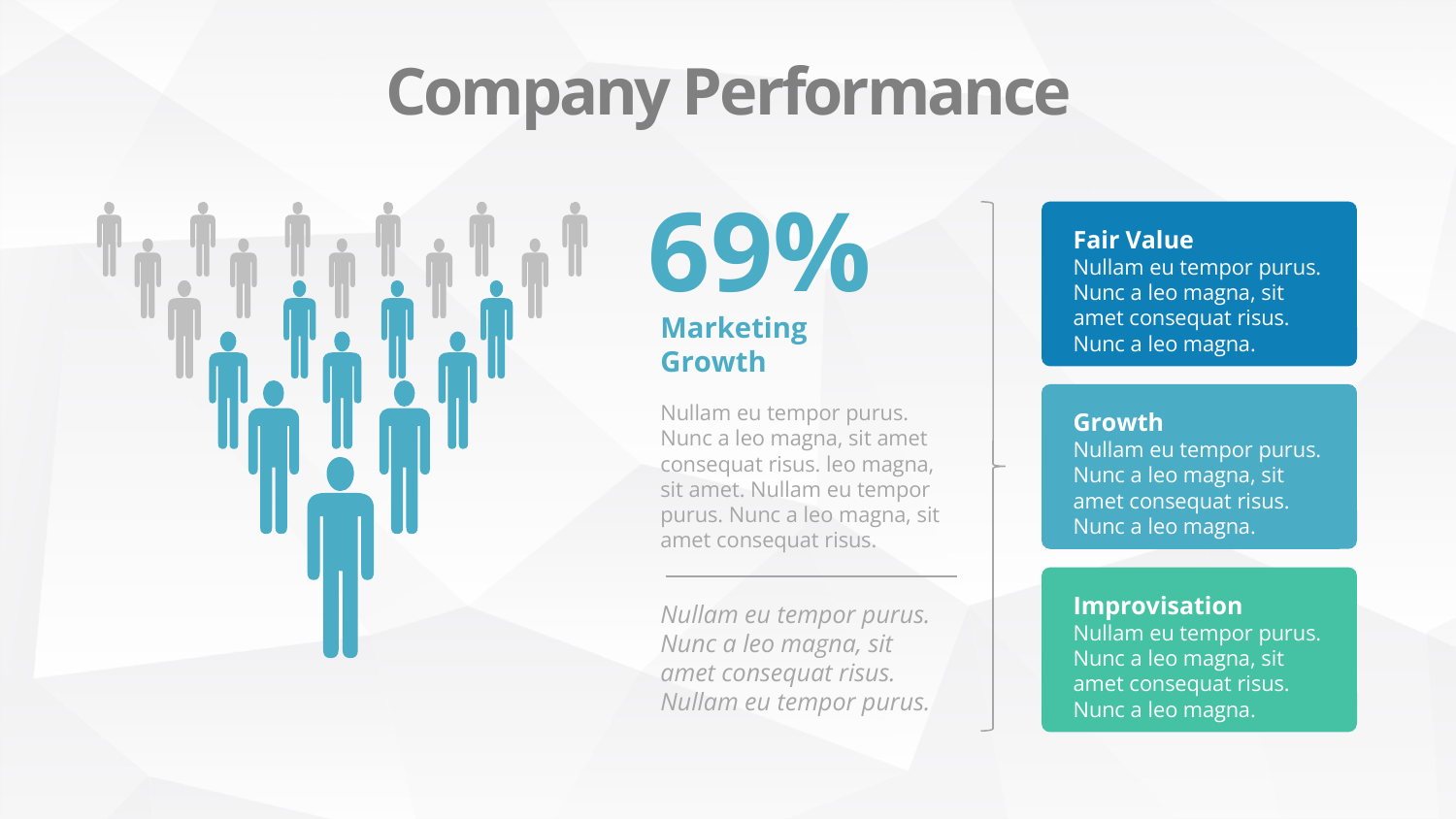

Company Performance
69%
Fair Value
Nullam eu tempor purus. Nunc a leo magna, sit amet consequat risus. Nunc a leo magna.

Marketing
Growth

Nullam eu tempor purus. Nunc a leo magna, sit amet consequat risus. leo magna, sit amet. Nullam eu tempor purus. Nunc a leo magna, sit amet consequat risus.

Growth
Nullam eu tempor purus. Nunc a leo magna, sit amet consequat risus. Nunc a leo magna.

Improvisation
Nullam eu tempor purus. Nunc a leo magna, sit amet consequat risus. Nunc a leo magna.

Nullam eu tempor purus. Nunc a leo magna, sit amet consequat risus. Nullam eu tempor purus.